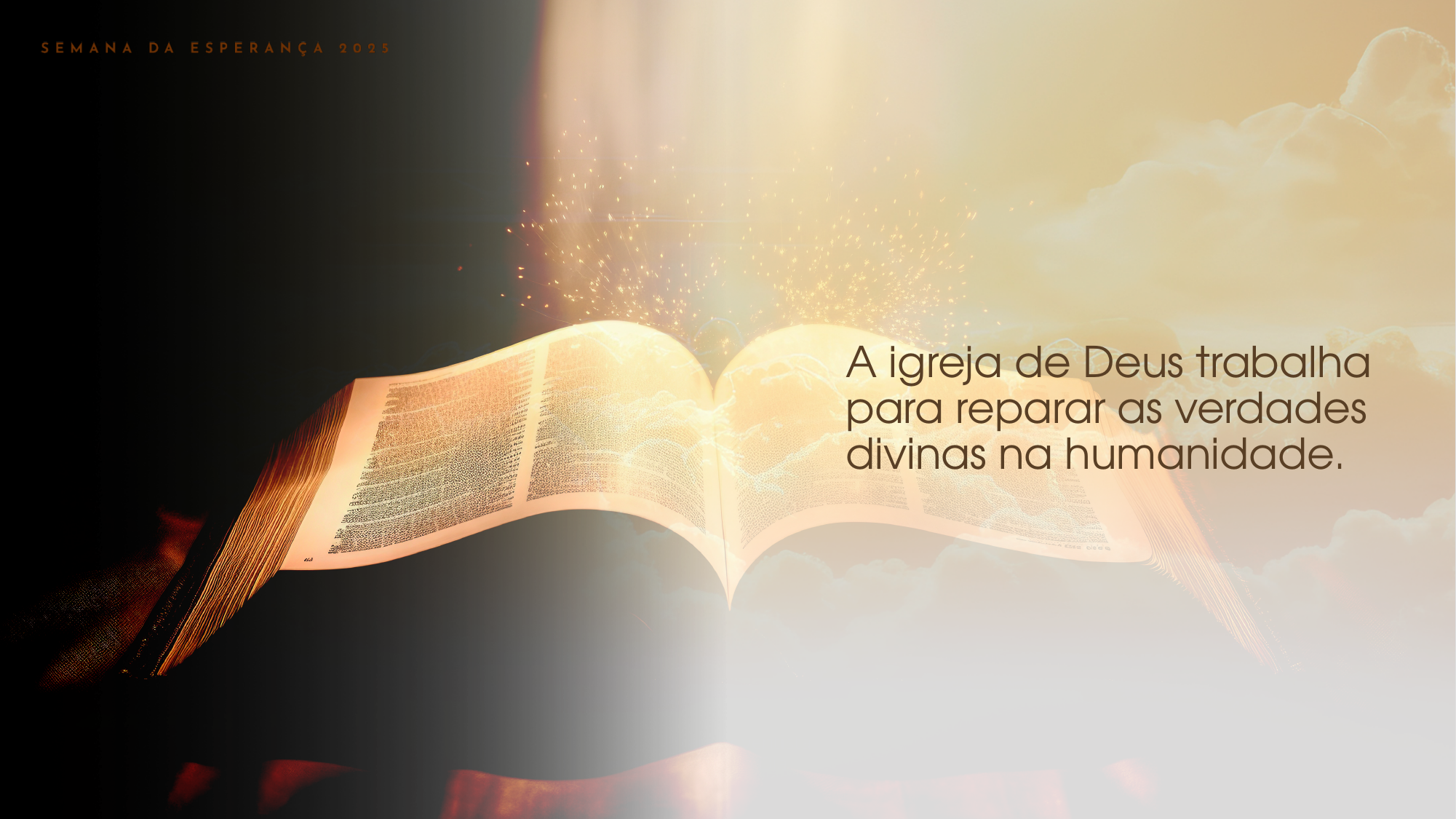

A igreja de Deus trabalha para reparar as verdades divinas na humanidade.